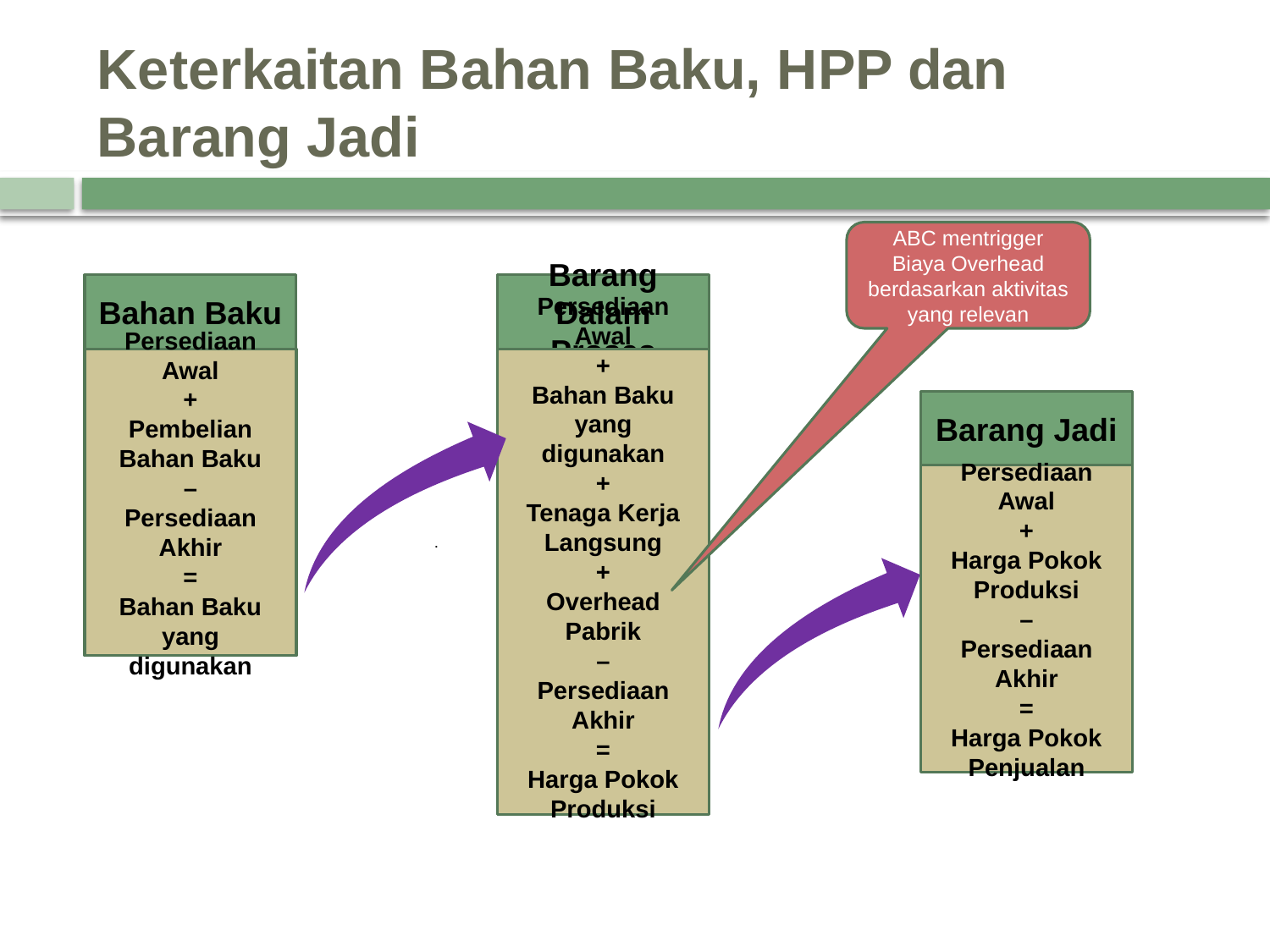

# Keterkaitan Bahan Baku, HPP dan Barang Jadi
ABC mentrigger Biaya Overhead berdasarkan aktivitas yang relevan
Bahan Baku
Barang Dalam Proses
Persediaan Awal
+
Pembelian Bahan Baku
–
Persediaan Akhir
=
Bahan Baku yang digunakan
Persediaan Awal
+
Bahan Baku yang digunakan
+
Tenaga Kerja Langsung
+
Overhead Pabrik
–
Persediaan Akhir
=
Harga Pokok Produksi

.
Barang Jadi
Persediaan Awal
+
Harga Pokok Produksi
–
Persediaan Akhir
=
Harga Pokok Penjualan